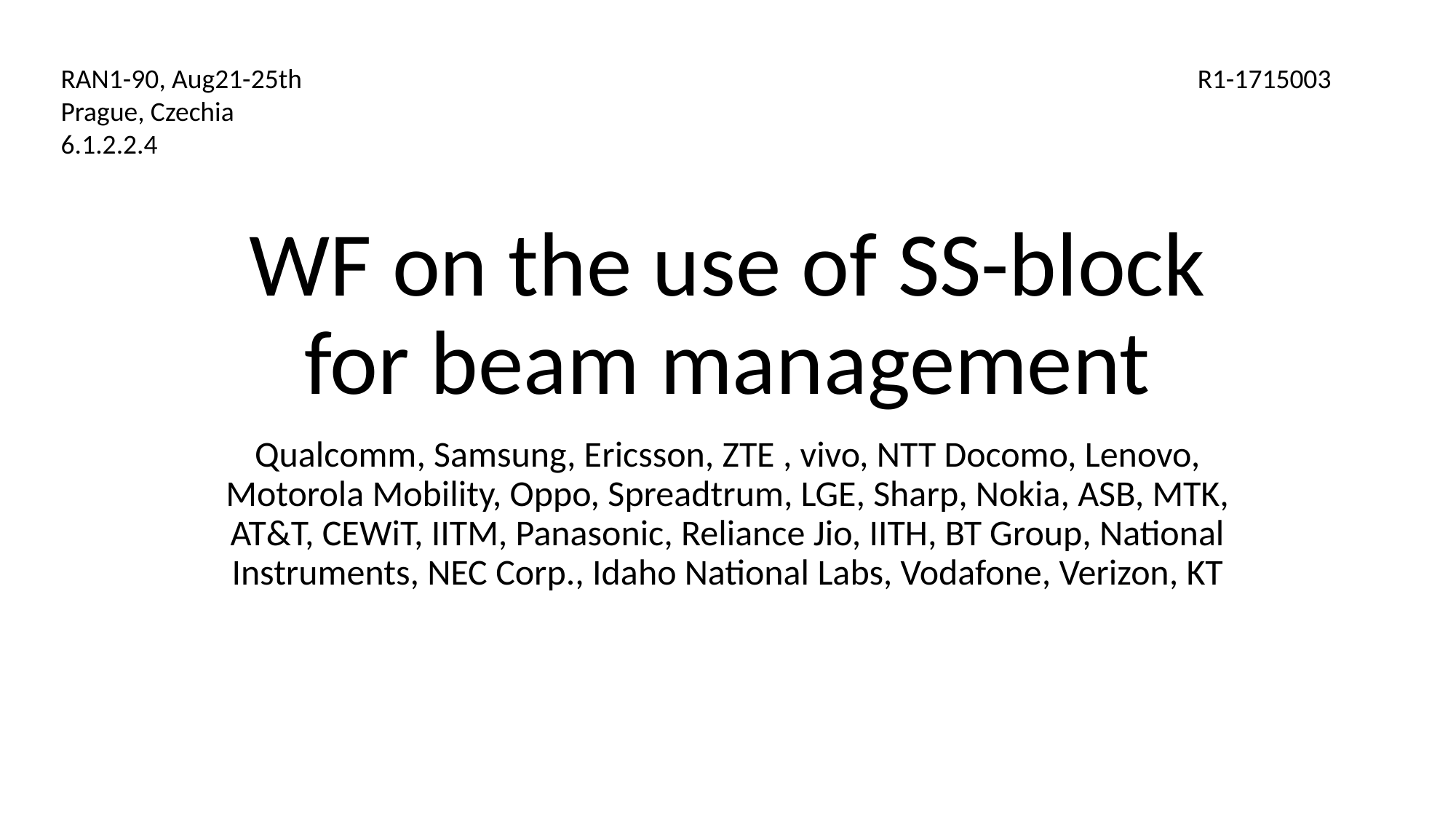

RAN1-90, Aug21-25th
Prague, Czechia
6.1.2.2.4
R1-1715003
# WF on the use of SS-block for beam management
Qualcomm, Samsung, Ericsson, ZTE , vivo, NTT Docomo, Lenovo, Motorola Mobility, Oppo, Spreadtrum, LGE, Sharp, Nokia, ASB, MTK, AT&T, CEWiT, IITM, Panasonic, Reliance Jio, IITH, BT Group, National Instruments, NEC Corp., Idaho National Labs, Vodafone, Verizon, KT